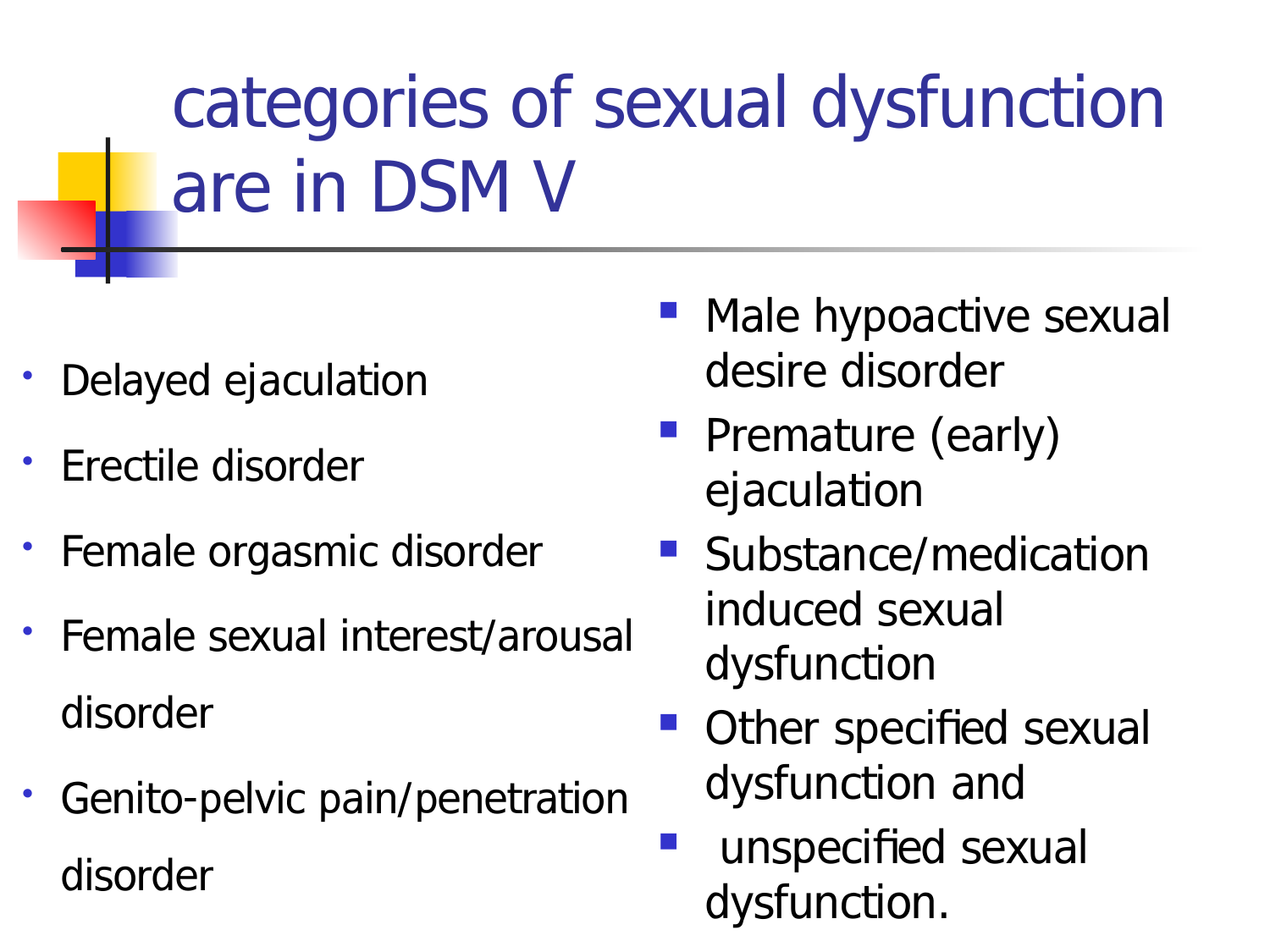

# categories of sexual dysfunction are in DSM V

Delayed ejaculation
Erectile disorder
Female orgasmic disorder
Female sexual interest/arousal disorder
Genito-pelvic pain/penetration disorder
Male hypoactive sexual desire disorder
Premature (early) ejaculation
Substance/medication induced sexual dysfunction
Other specified sexual dysfunction and
 unspecified sexual dysfunction.